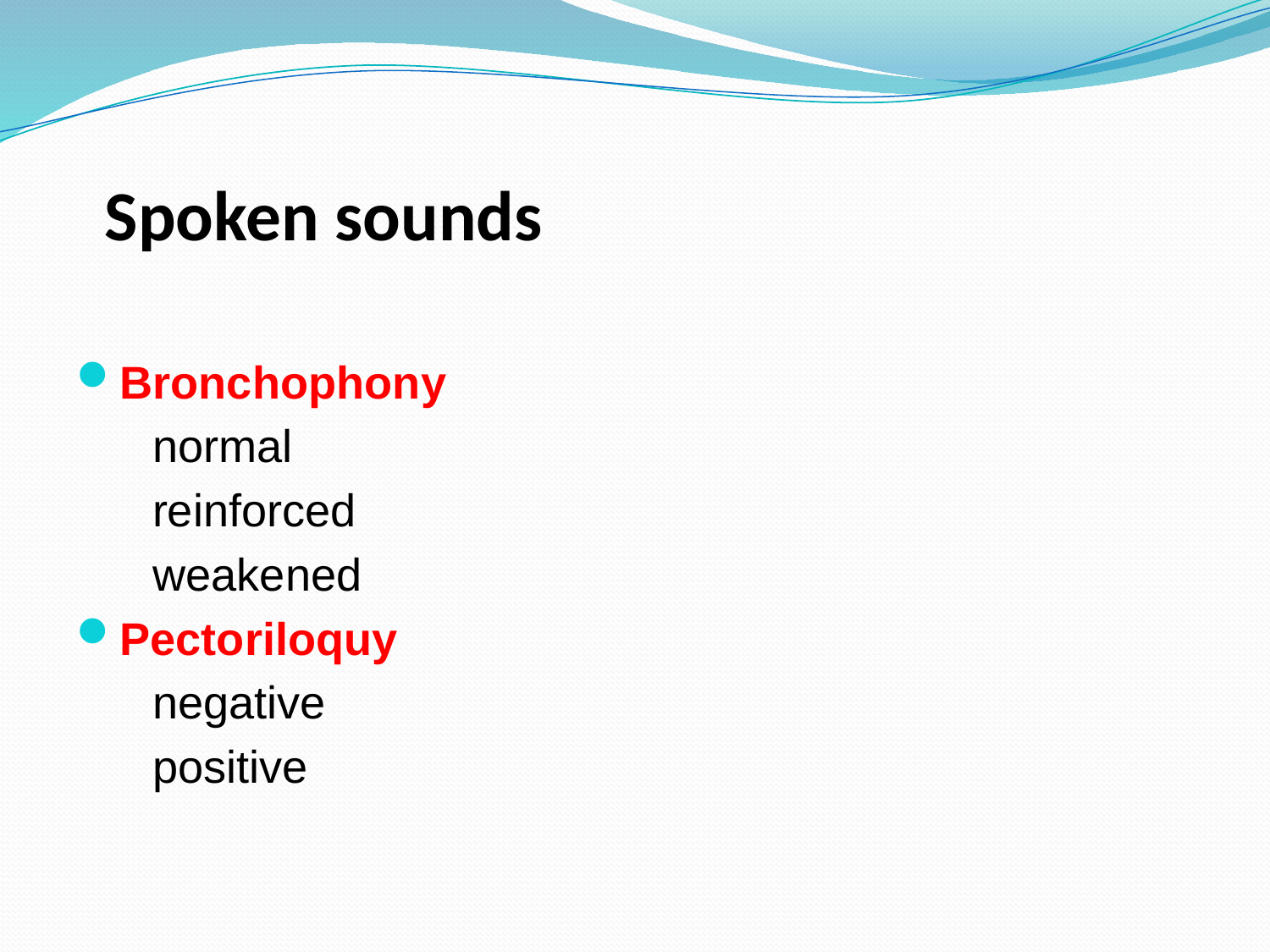

# Spoken sounds
Bronchophony
      normal
      reinforced
      weakened
Pectoriloquy
      negative
      positive